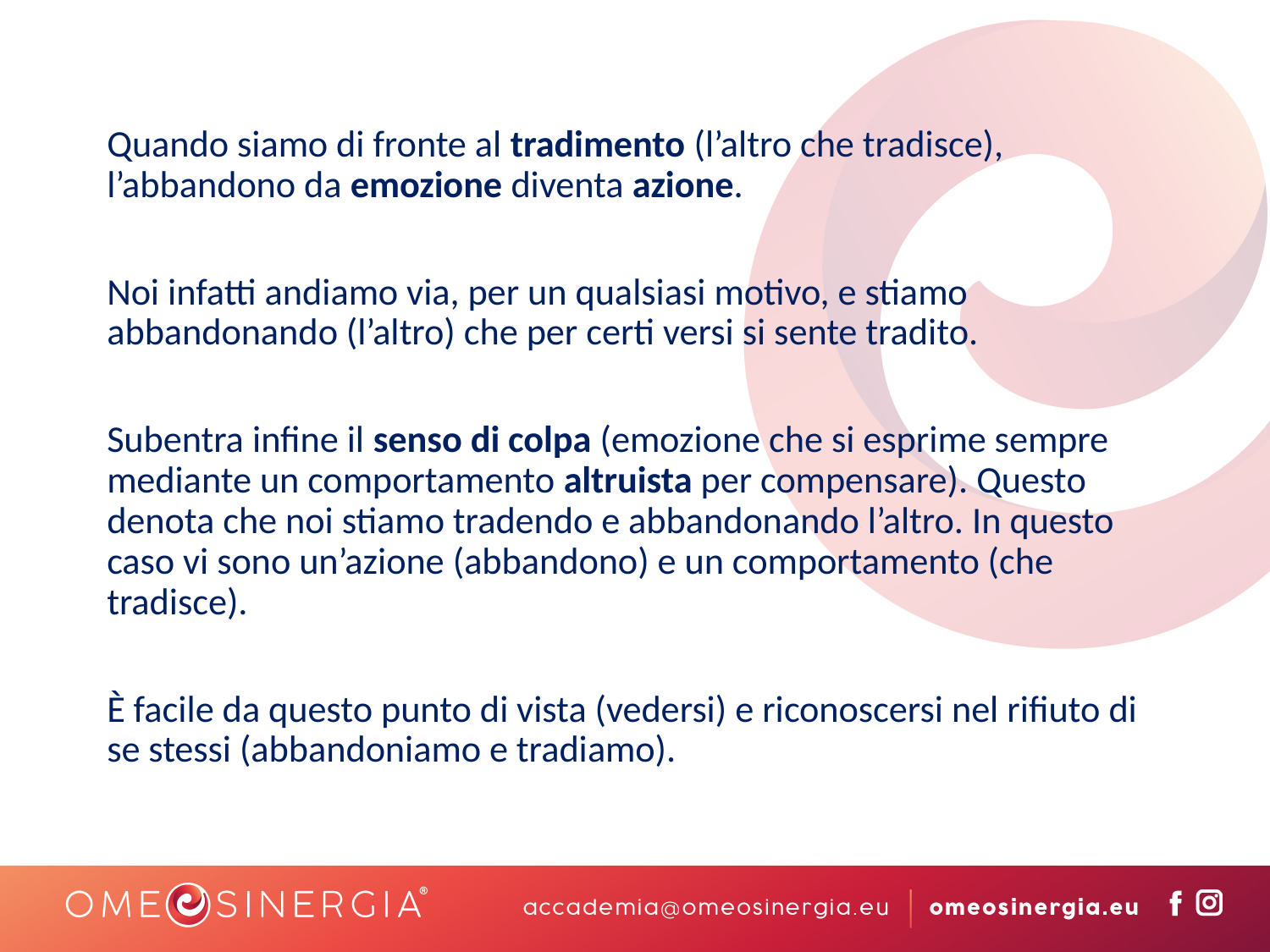

Quando siamo di fronte al tradimento (l’altro che tradisce), l’abbandono da emozione diventa azione.

Noi infatti andiamo via, per un qualsiasi motivo, e stiamo abbandonando (l’altro) che per certi versi si sente tradito.

Subentra infine il senso di colpa (emozione che si esprime sempre mediante un comportamento altruista per compensare). Questo denota che noi stiamo tradendo e abbandonando l’altro. In questo caso vi sono un’azione (abbandono) e un comportamento (che tradisce).

È facile da questo punto di vista (vedersi) e riconoscersi nel rifiuto di se stessi (abbandoniamo e tradiamo).